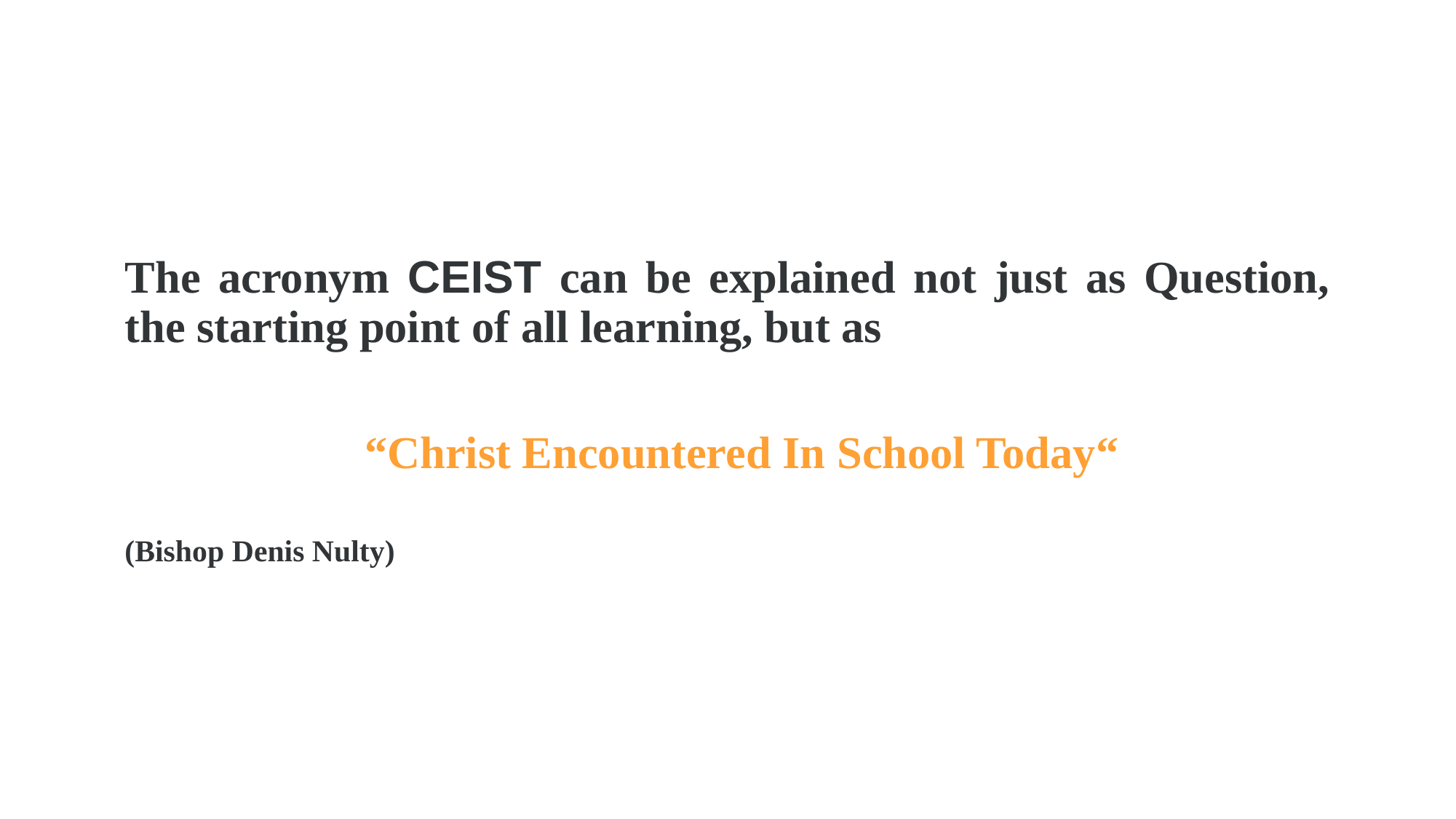

The acronym CEIST can be explained not just as Question, the starting point of all learning, but as
“Christ Encountered In School Today“
(Bishop Denis Nulty)